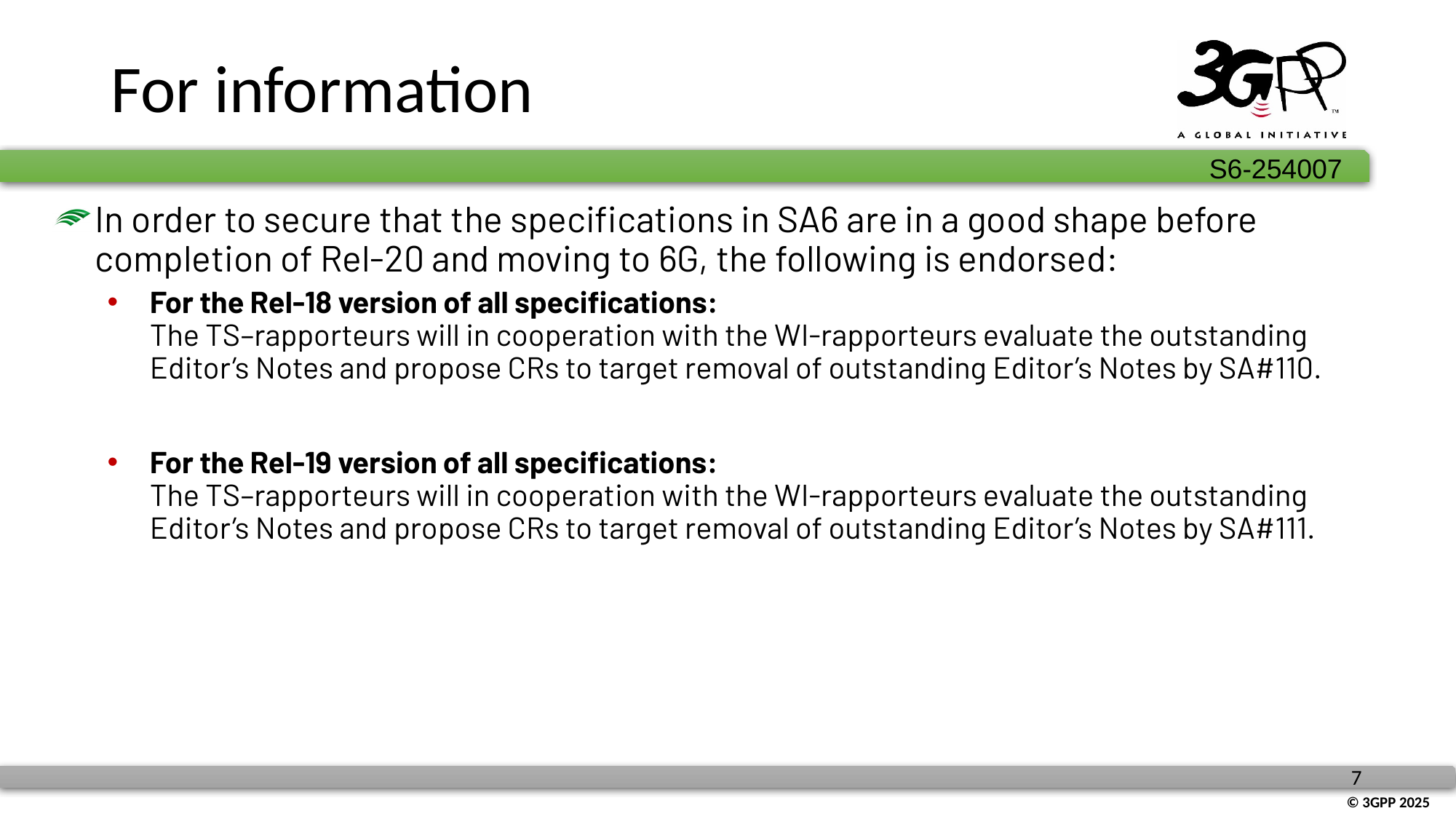

# For information
In order to secure that the specifications in SA6 are in a good shape before completion of Rel-20 and moving to 6G, the following is endorsed:
For the Rel-18 version of all specifications:
The TS–rapporteurs will in cooperation with the WI-rapporteurs evaluate the outstanding Editor’s Notes and propose CRs to target removal of outstanding Editor’s Notes by SA#110.

For the Rel-19 version of all specifications:
The TS–rapporteurs will in cooperation with the WI-rapporteurs evaluate the outstanding Editor’s Notes and propose CRs to target removal of outstanding Editor’s Notes by SA#111.